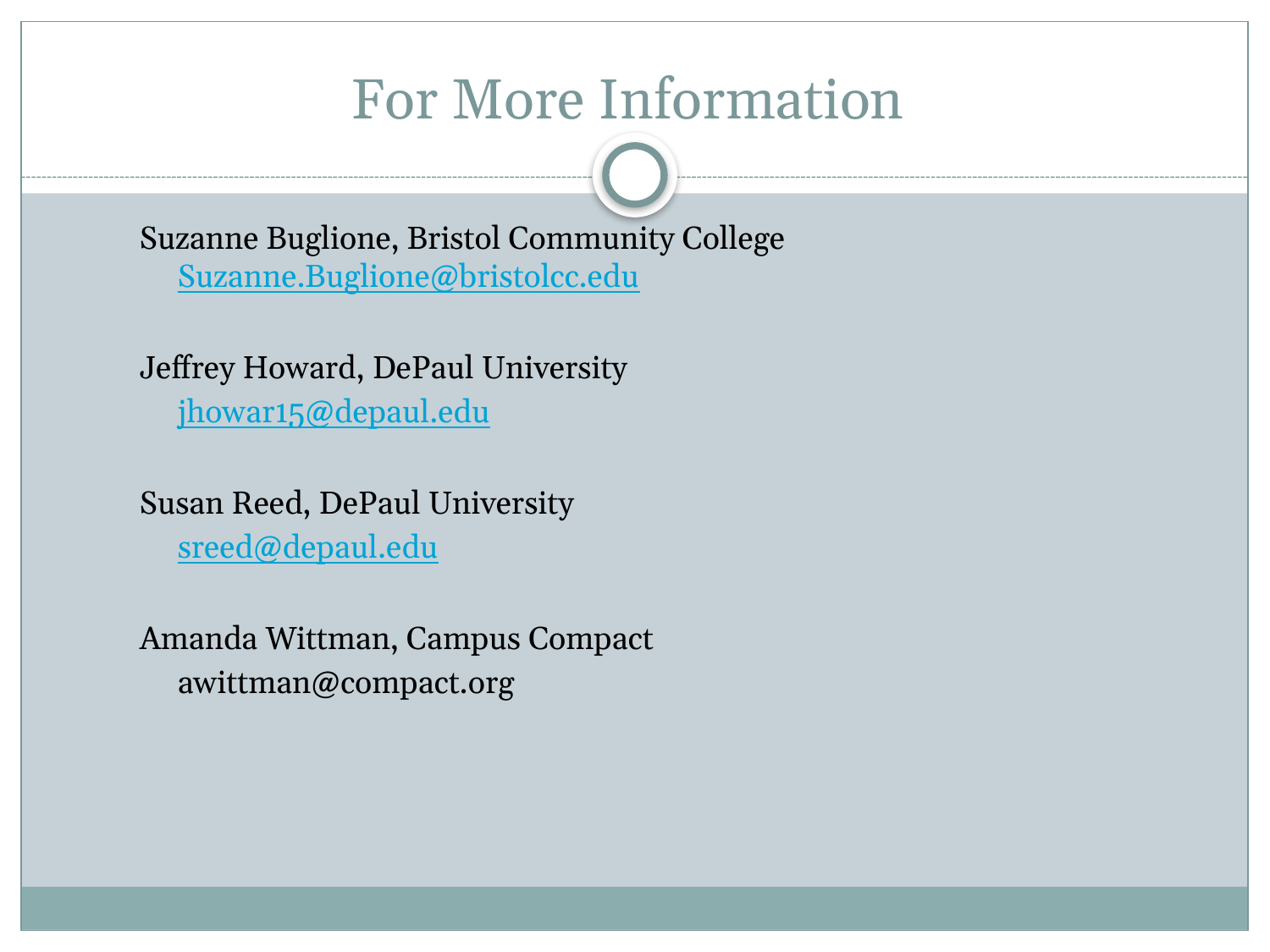

# For More Information
Suzanne Buglione, Bristol Community College Suzanne.Buglione@bristolcc.edu

Jeffrey Howard, DePaul University
	jhowar15@depaul.edu

Susan Reed, DePaul University
	sreed@depaul.edu

Amanda Wittman, Campus Compact
	awittman@compact.org